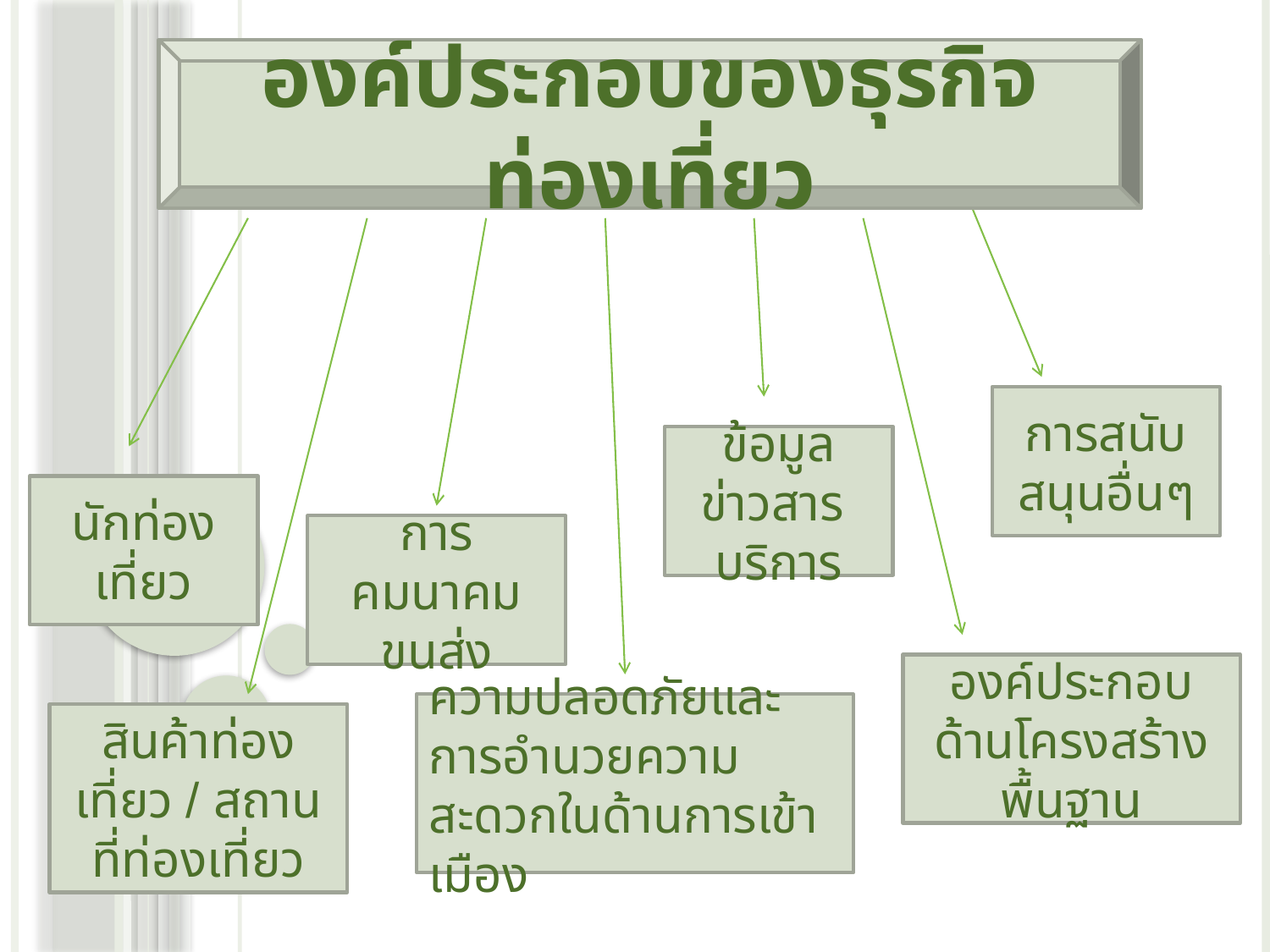

องค์ประกอบของธุรกิจท่องเที่ยว
การสนับสนุนอื่นๆ
ข้อมูลข่าวสาร  บริการ
นักท่องเที่ยว
การคมนาคมขนส่ง
องค์ประกอบด้านโครงสร้างพื้นฐาน
ความปลอดภัยและการอำนวยความสะดวกในด้านการเข้าเมือง
สินค้าท่องเที่ยว / สถานที่ท่องเที่ยว